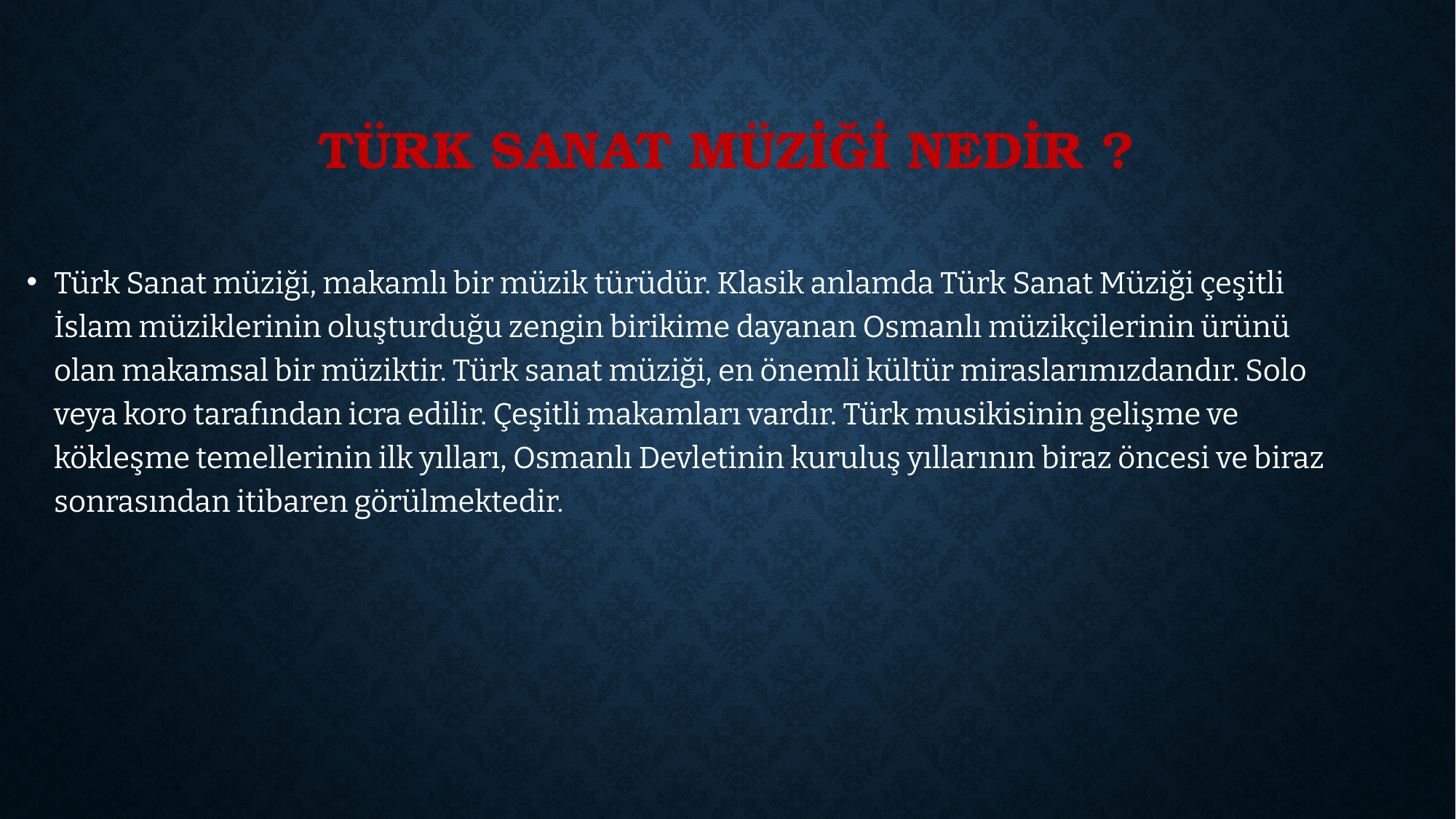

# Türk sanat müziği nedir ?
Türk Sanat müziği, makamlı bir müzik türüdür. Klasik anlamda Türk Sanat Müziği çeşitli İslam müziklerinin oluşturduğu zengin birikime dayanan Osmanlı müzikçilerinin ürünü olan makamsal bir müziktir. Türk sanat müziği, en önemli kültür miraslarımızdandır. Solo veya koro tarafından icra edilir. Çeşitli makamları vardır. Türk musikisinin gelişme ve kökleşme temellerinin ilk yılları, Osmanlı Devletinin kuruluş yıllarının biraz öncesi ve biraz sonrasından itibaren görülmektedir.